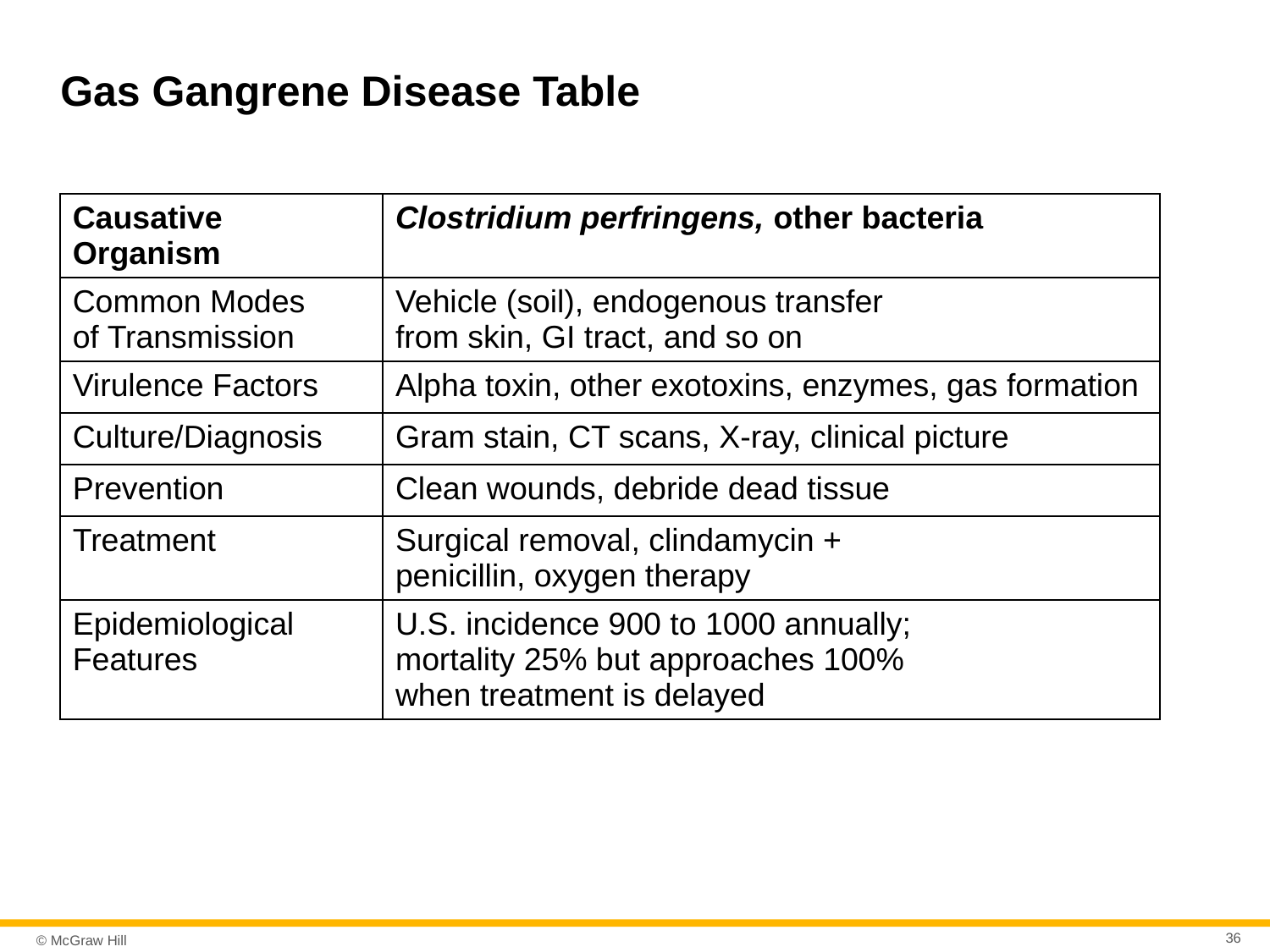

# Gas Gangrene Disease Table
| Causative Organism | Clostridium perfringens, other bacteria |
| --- | --- |
| Common Modes of Transmission | Vehicle (soil), endogenous transfer from skin, GI tract, and so on |
| Virulence Factors | Alpha toxin, other exotoxins, enzymes, gas formation |
| Culture/Diagnosis | Gram stain, CT scans, X-ray, clinical picture |
| Prevention | Clean wounds, debride dead tissue |
| Treatment | Surgical removal, clindamycin + penicillin, oxygen therapy |
| Epidemiological Features | U.S. incidence 900 to 1000 annually; mortality 25% but approaches 100% when treatment is delayed |